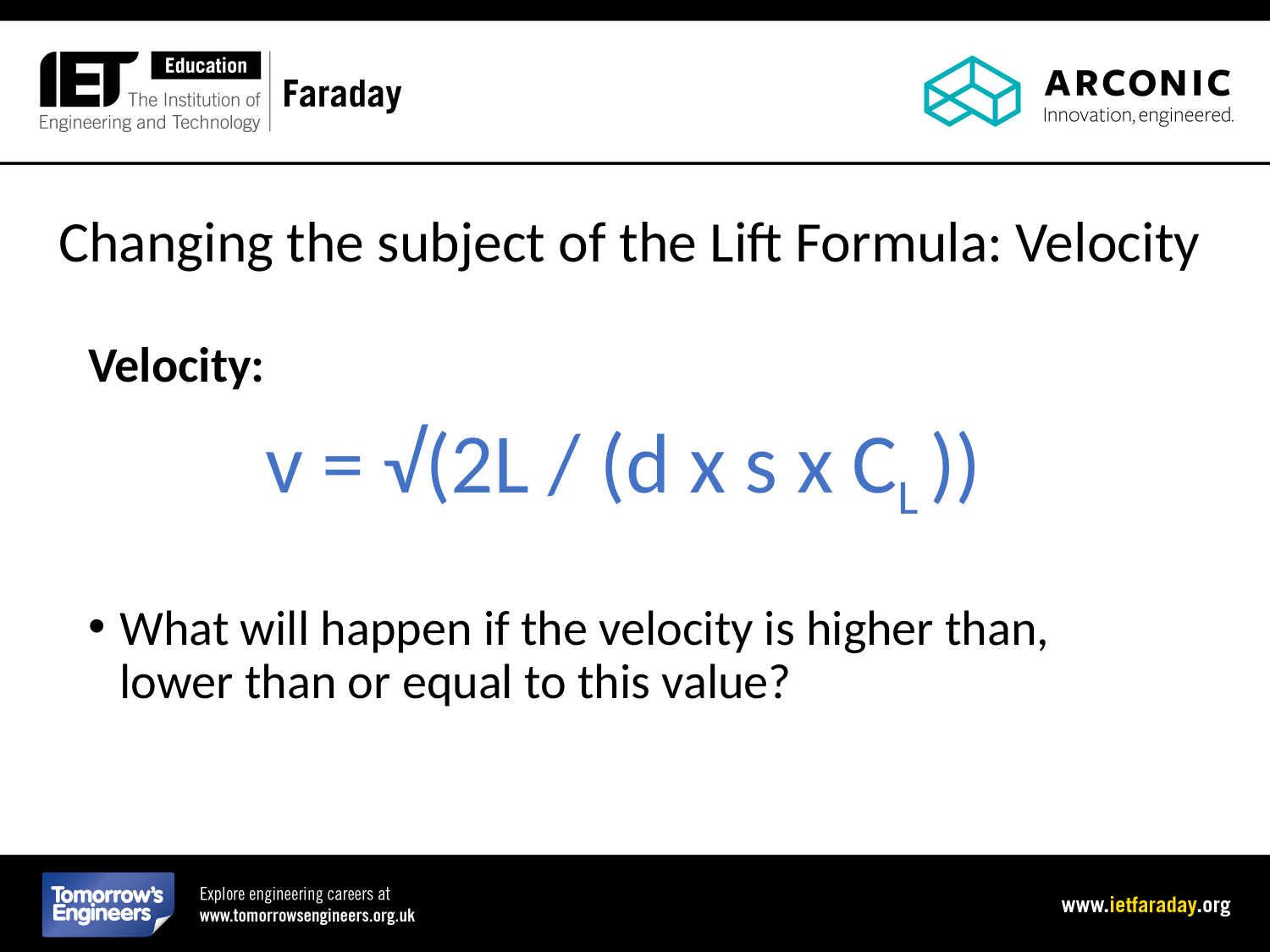

# Changing the subject of the Lift Formula: Velocity
Velocity:
v = √(2L / (d x s x CL ))

What will happen if the velocity is higher than, lower than or equal to this value?